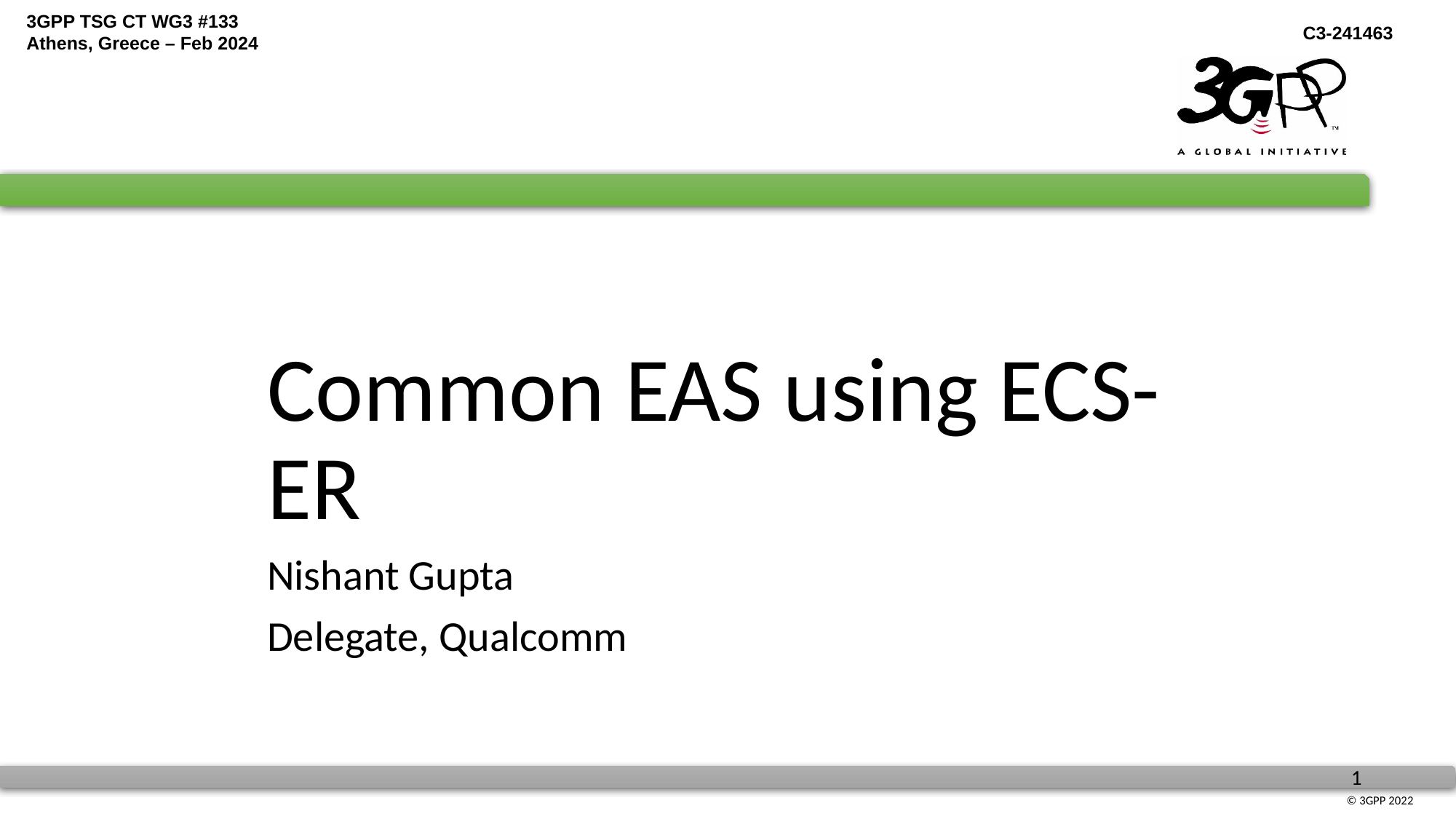

# Common EAS using ECS-ER
Nishant Gupta
Delegate, Qualcomm